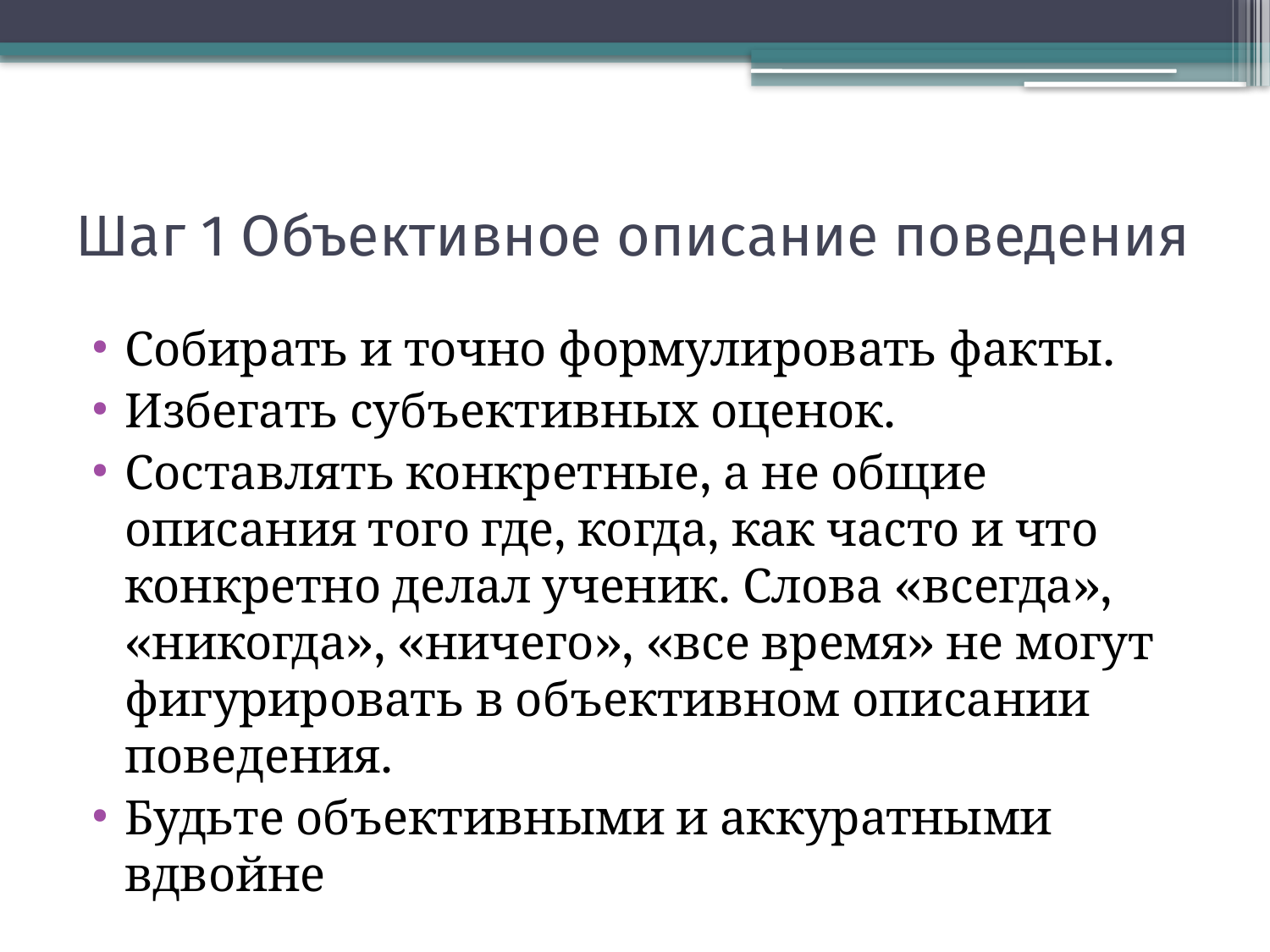

# Шаг 1 Объективное описание поведения
Собирать и точно формулировать факты.
Избегать субъективных оценок.
Составлять конкретные, а не общие описания того где, когда, как часто и что конкретно делал ученик. Слова «всегда», «никогда», «ничего», «все время» не могут фигурировать в объективном описании поведения.
Будьте объективными и аккуратными вдвойне